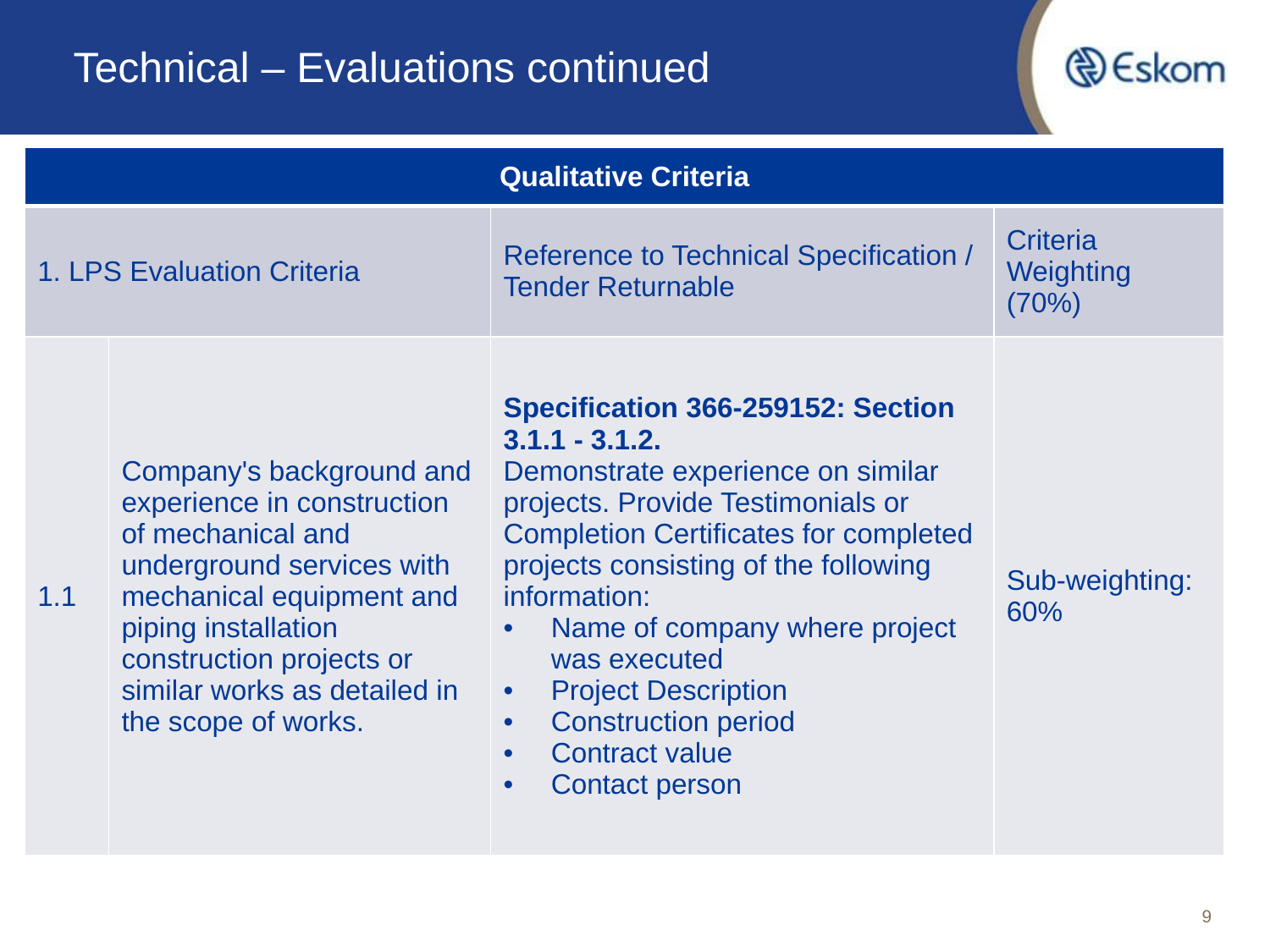

# Technical – Evaluations continued
| Qualitative Criteria |  |  |  |
| --- | --- | --- | --- |
| 1. LPS Evaluation Criteria |  | Reference to Technical Specification / Tender Returnable | Criteria Weighting (70%) |
| 1.1 | Company's background and experience in construction of mechanical and underground services with mechanical equipment and piping installation construction projects or similar works as detailed in the scope of works. | Specification 366-259152: Section 3.1.1 - 3.1.2. Demonstrate experience on similar projects. Provide Testimonials or Completion Certificates for completed projects consisting of the following information: Name of company where project was executed Project Description Construction period Contract value Contact person | Sub-weighting: 60% |
9